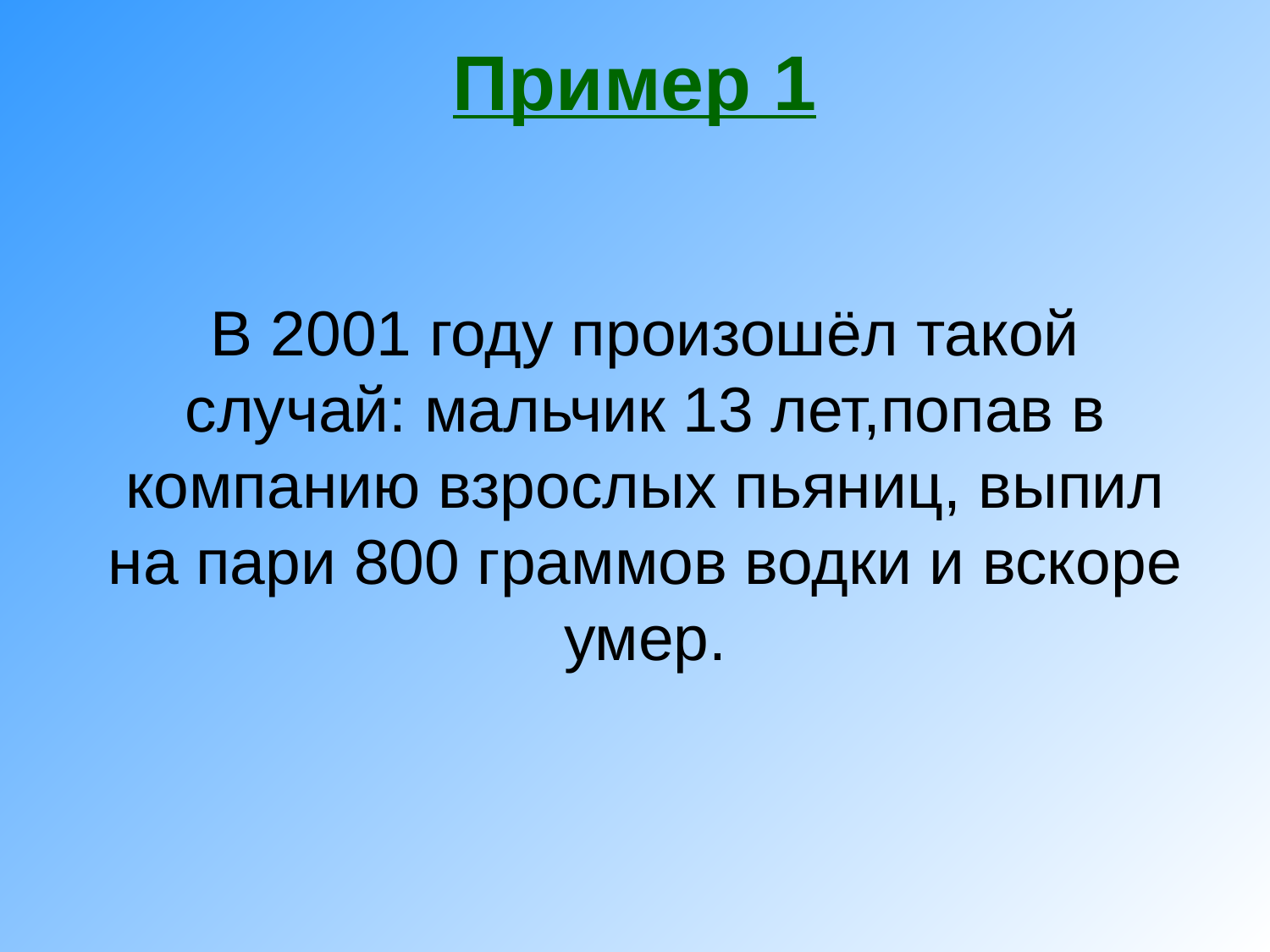

# Пример 1
В 2001 году произошёл такой случай: мальчик 13 лет,попав в компанию взрослых пьяниц, выпил на пари 800 граммов водки и вскоре умер.